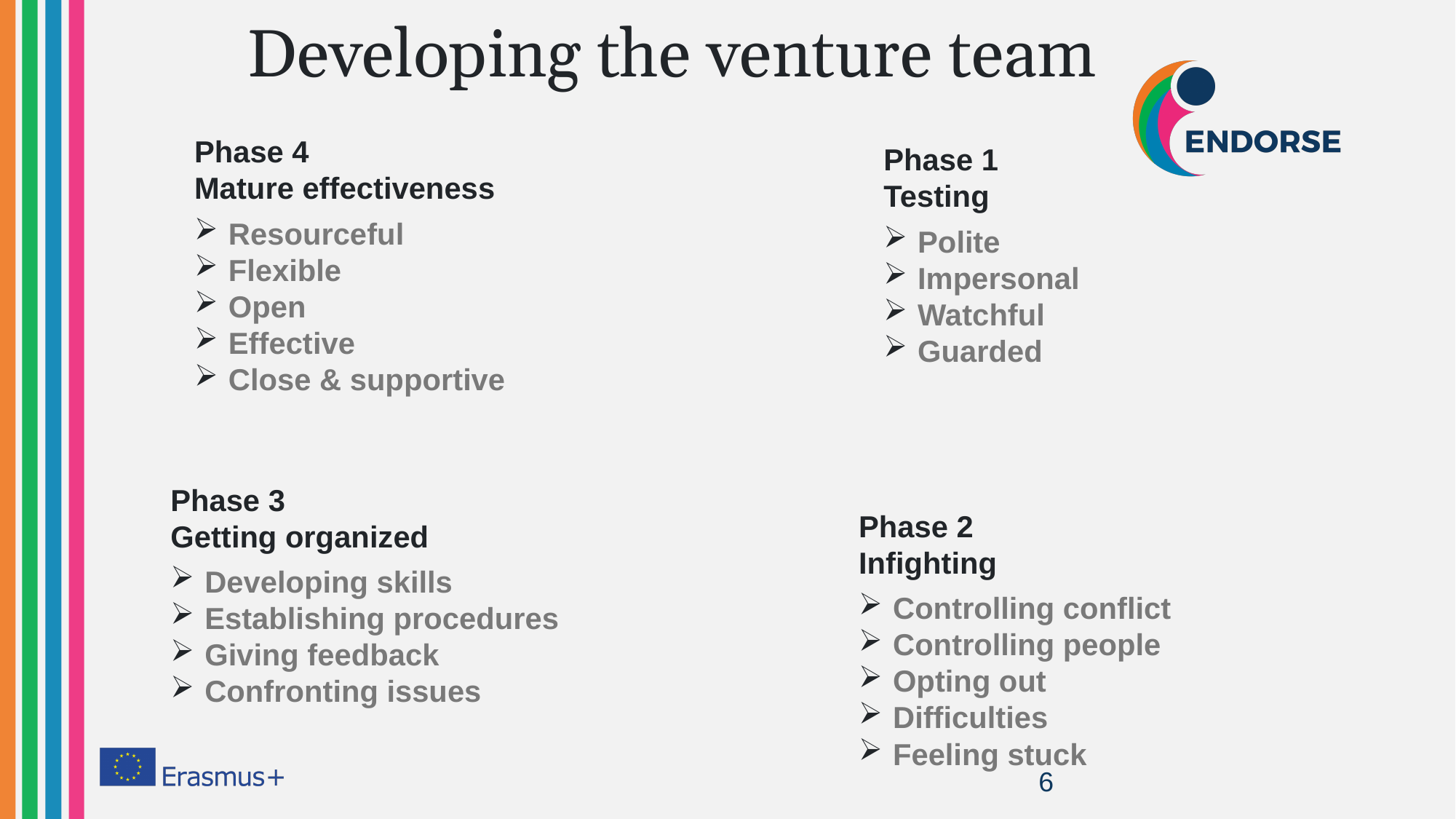

Developing the venture team
Phase 4
Mature effectiveness
Resourceful
Flexible
Open
Effective
Close & supportive
Phase 1
Testing
Polite
Impersonal
Watchful
Guarded
Phase 3
Getting organized
Developing skills
Establishing procedures
Giving feedback
Confronting issues
Phase 2
Infighting
Controlling conflict
Controlling people
Opting out
Difficulties
Feeling stuck
6